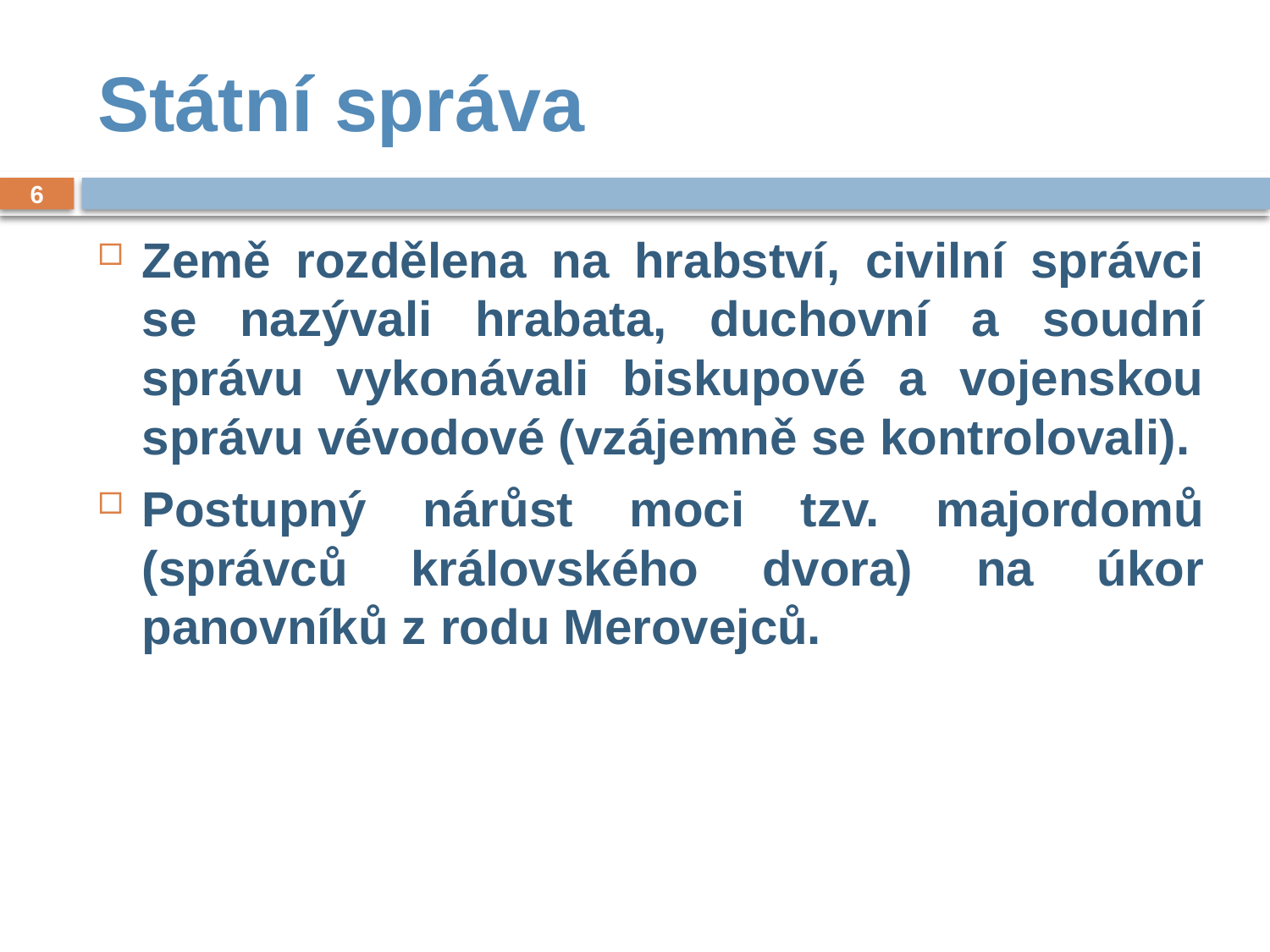

# Státní správa
6
Země rozdělena na hrabství, civilní správci se nazývali hrabata, duchovní a soudní správu vykonávali biskupové a vojenskou správu vévodové (vzájemně se kontrolovali).
Postupný nárůst moci tzv. majordomů (správců královského dvora) na úkor panovníků z rodu Merovejců.